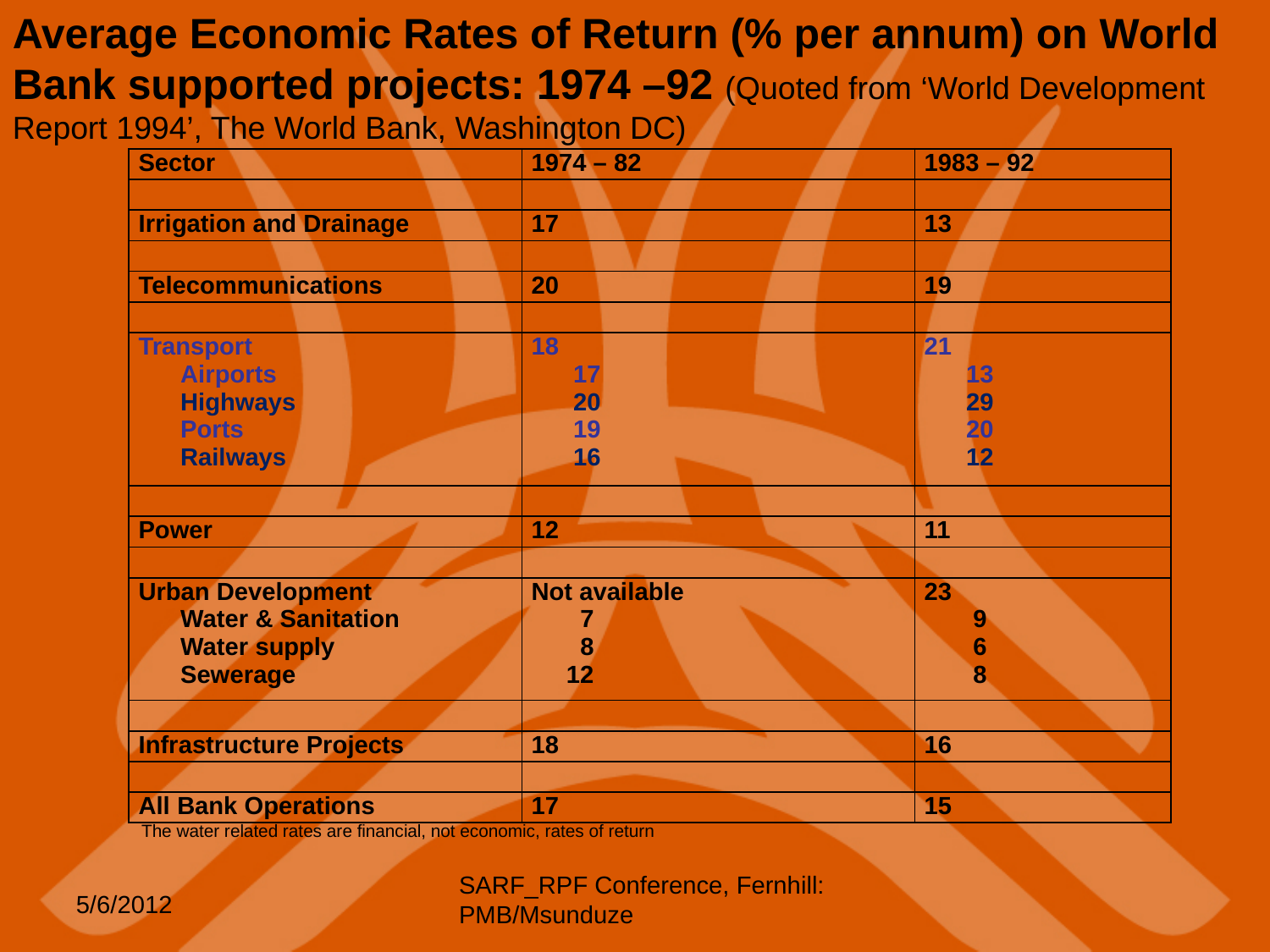

Average Economic Rates of Return (% per annum) on World Bank supported projects: 1974 –92 (Quoted from ‘World Development Report 1994’, The World Bank, Washington DC)
| Sector | 1974 – 82 | 1983 – 92 |
| --- | --- | --- |
|  |  |  |
| Irrigation and Drainage | 17 | 13 |
|  |  |  |
| Telecommunications | 20 | 19 |
|  |  |  |
| Transport Airports Highways Ports Railways | 18 17 20 19 16 | 21 13 29 20 12 |
|  |  |  |
| Power | 12 | 11 |
|  |  |  |
| Urban Development Water & Sanitation Water supply Sewerage | Not available 7 8 12 | 23 9 6 8 |
|  |  |  |
| Infrastructure Projects | 18 | 16 |
|  |  |  |
| All Bank Operations | 17 | 15 |
The water related rates are financial, not economic, rates of return
SARF_RPF Conference, Fernhill: PMB/Msunduze
5/6/2012